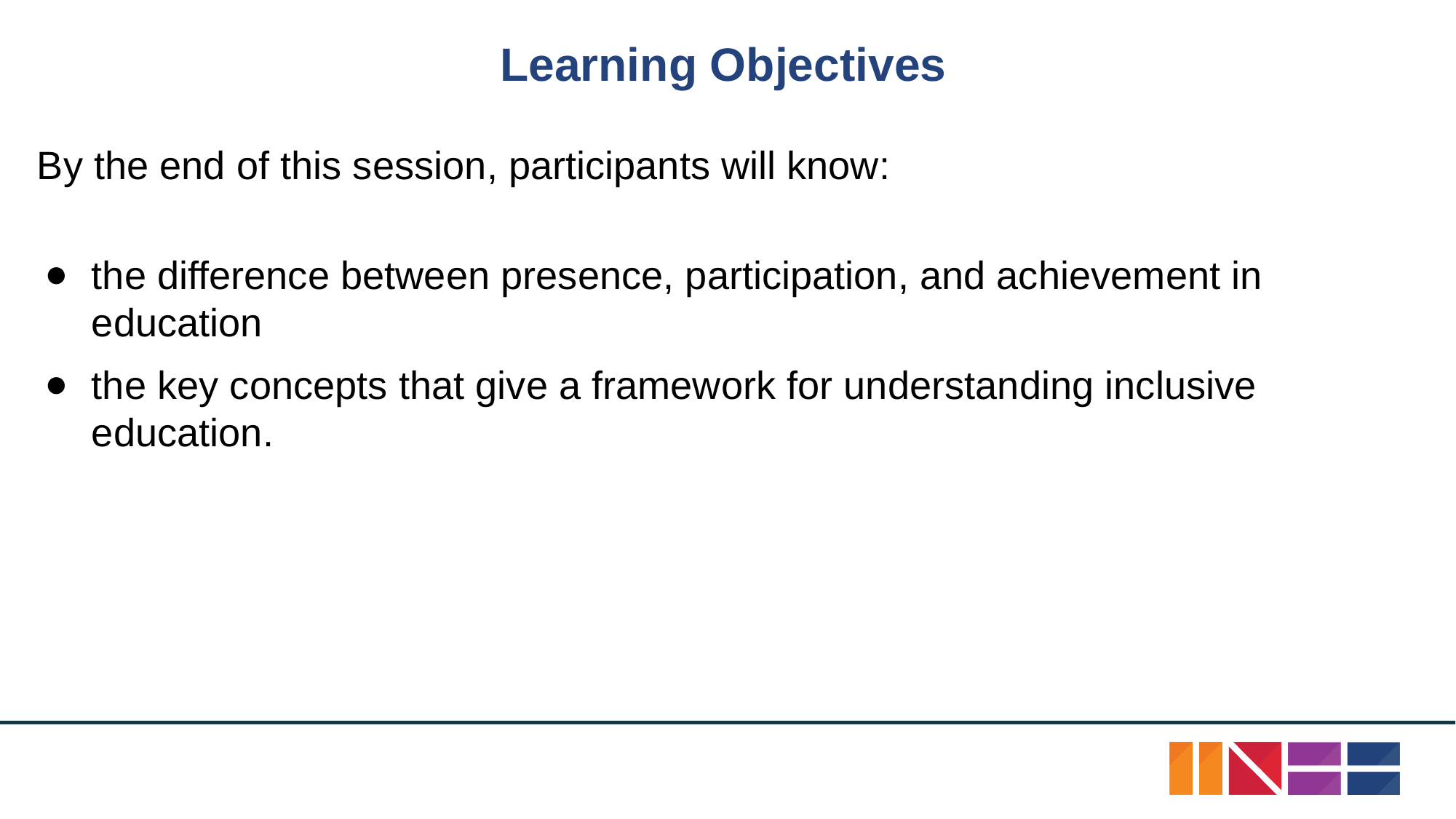

# Learning Objectives
By the end of this session, participants will know:

the difference between presence, participation, and achievement in education
the key concepts that give a framework for understanding inclusive education.